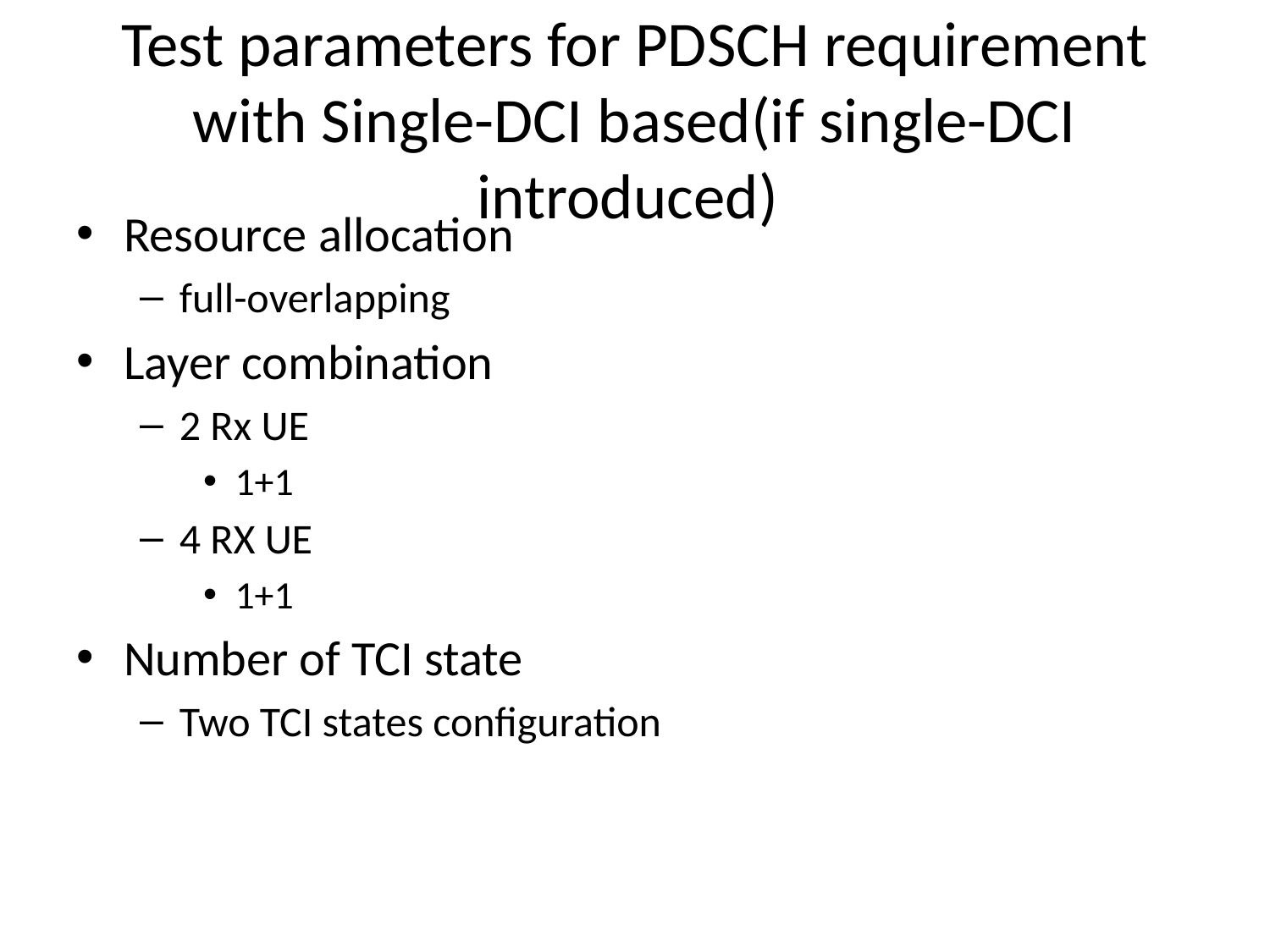

# Test parameters for PDSCH requirement with Single-DCI based(if single-DCI introduced)
Resource allocation
full-overlapping
Layer combination
2 Rx UE
1+1
4 RX UE
1+1
Number of TCI state
Two TCI states configuration